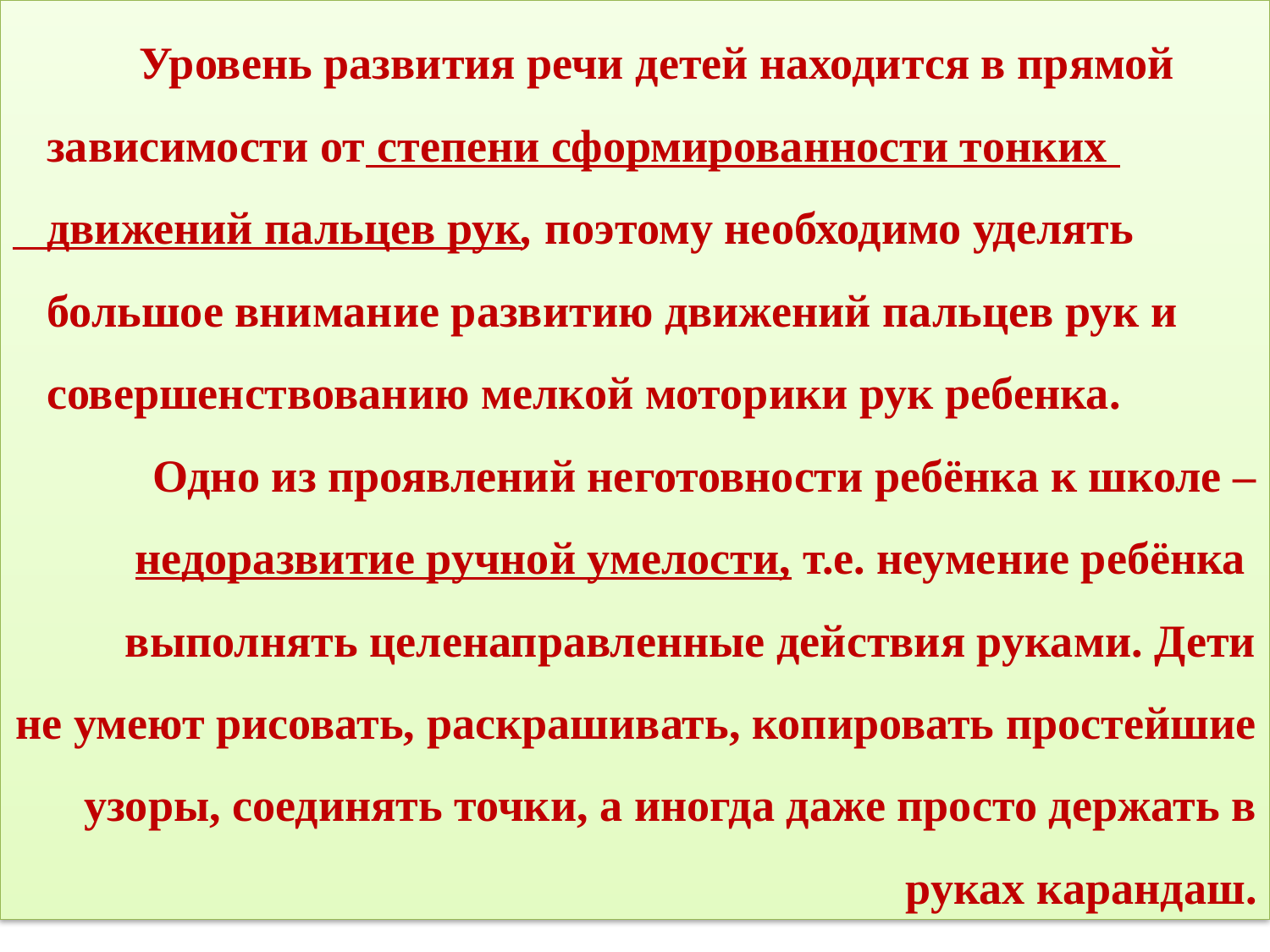

Уровень развития речи детей находится в прямой
   зависимости от степени сформированности тонких
   движений пальцев рук, поэтому необходимо уделять
   большое внимание развитию движений пальцев рук и
   совершенствованию мелкой моторики рук ребенка.
Одно из проявлений неготовности ребёнка к школе – недоразвитие ручной умелости, т.е. неумение ребёнка
       выполнять целенаправленные действия руками. Дети не умеют рисовать, раскрашивать, копировать простейшие узоры, соединять точки, а иногда даже просто держать в руках карандаш.